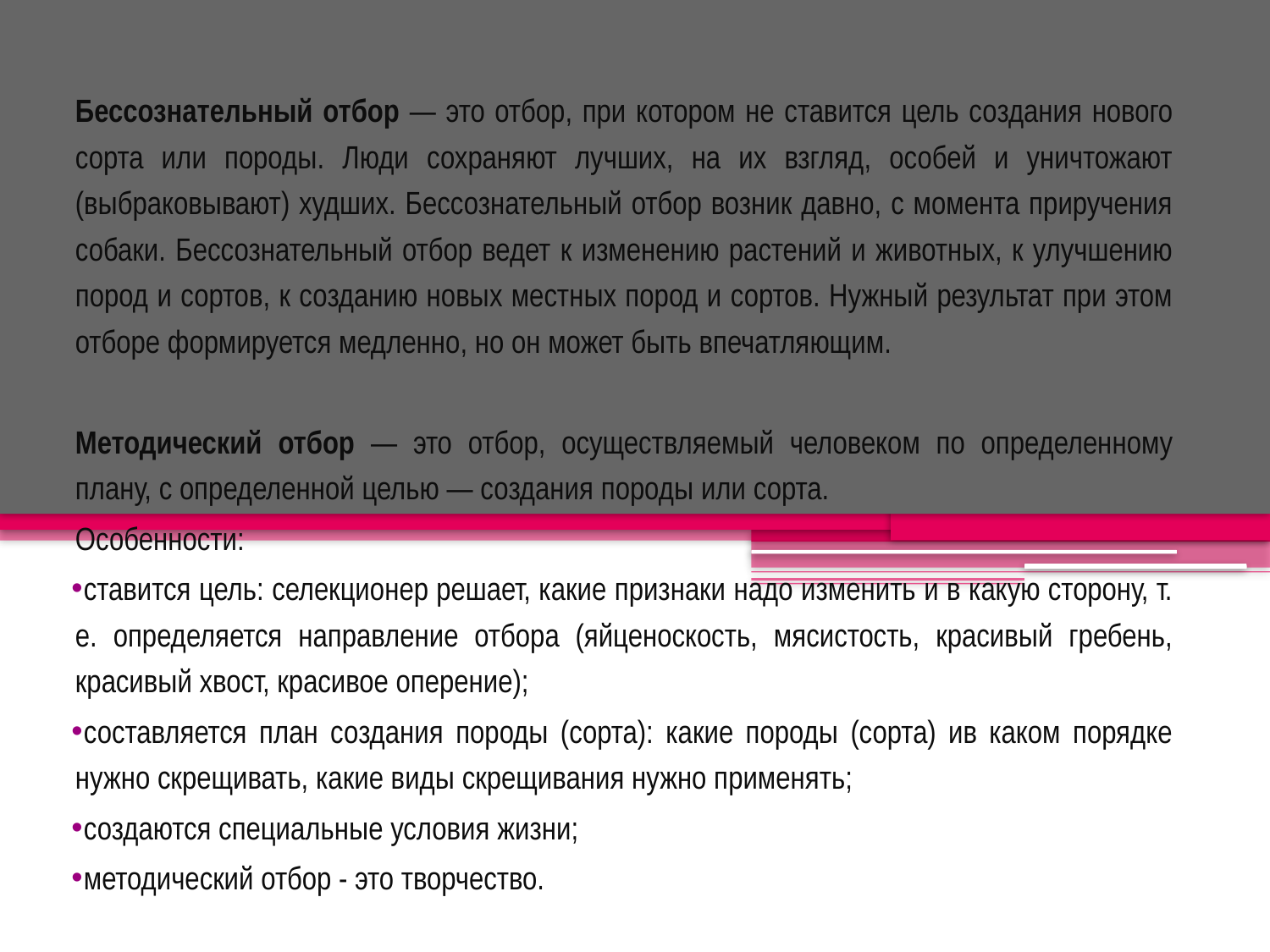

# Формы искусственного отбора
Бессознательный отбор — это отбор, при котором не ставится цель создания нового сорта или породы. Люди сохраняют лучших, на их взгляд, особей и уничтожают (выбраковывают) худших. Бессознательный отбор возник давно, с момента приручения собаки. Бессознательный отбор ведет к изменению растений и животных, к улучшению пород и сортов, к созданию новых местных пород и сортов. Нужный результат при этом отборе формируется медленно, но он может быть впечатляющим.

Методический отбор — это отбор, осуществляемый человеком по определенному плану, с определенной целью — создания породы или сорта.
Особенности:
ставится цель: селекционер решает, какие признаки надо изменить и в какую сторону, т. е. определяется направление отбора (яйценоскость, мясистость, красивый гребень, красивый хвост, красивое оперение);
составляется план создания породы (сорта): какие породы (сорта) ив каком порядке нужно скрещивать, какие виды скрещивания нужно применять;
создаются специальные условия жизни;
методический отбор - это творчество.